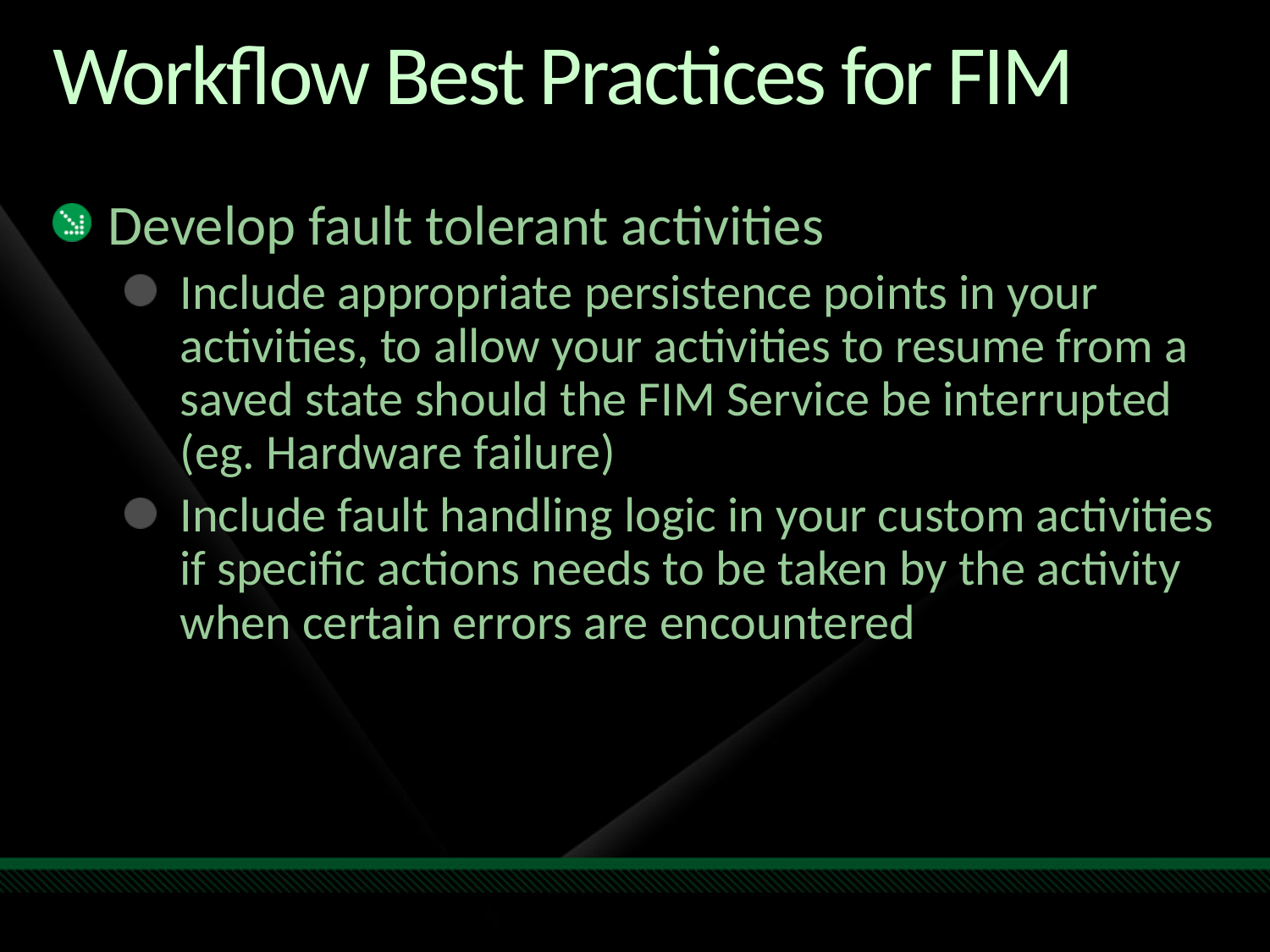

# Workflow Best Practices for FIM
Develop fault tolerant activities
Include appropriate persistence points in your activities, to allow your activities to resume from a saved state should the FIM Service be interrupted (eg. Hardware failure)
Include fault handling logic in your custom activities if specific actions needs to be taken by the activity when certain errors are encountered